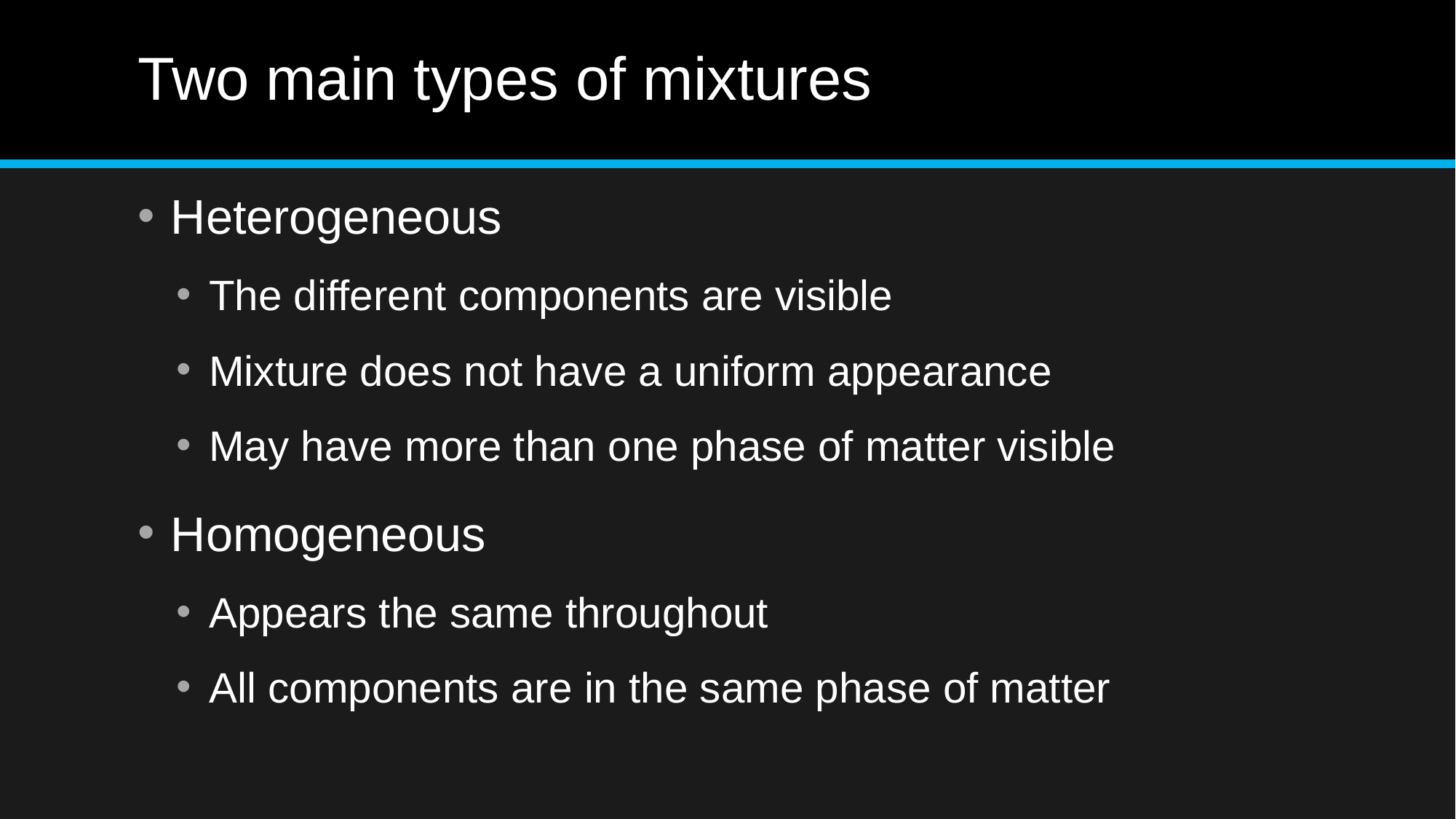

# Two main types of mixtures
Heterogeneous
The different components are visible
Mixture does not have a uniform appearance
May have more than one phase of matter visible
Homogeneous
Appears the same throughout
All components are in the same phase of matter